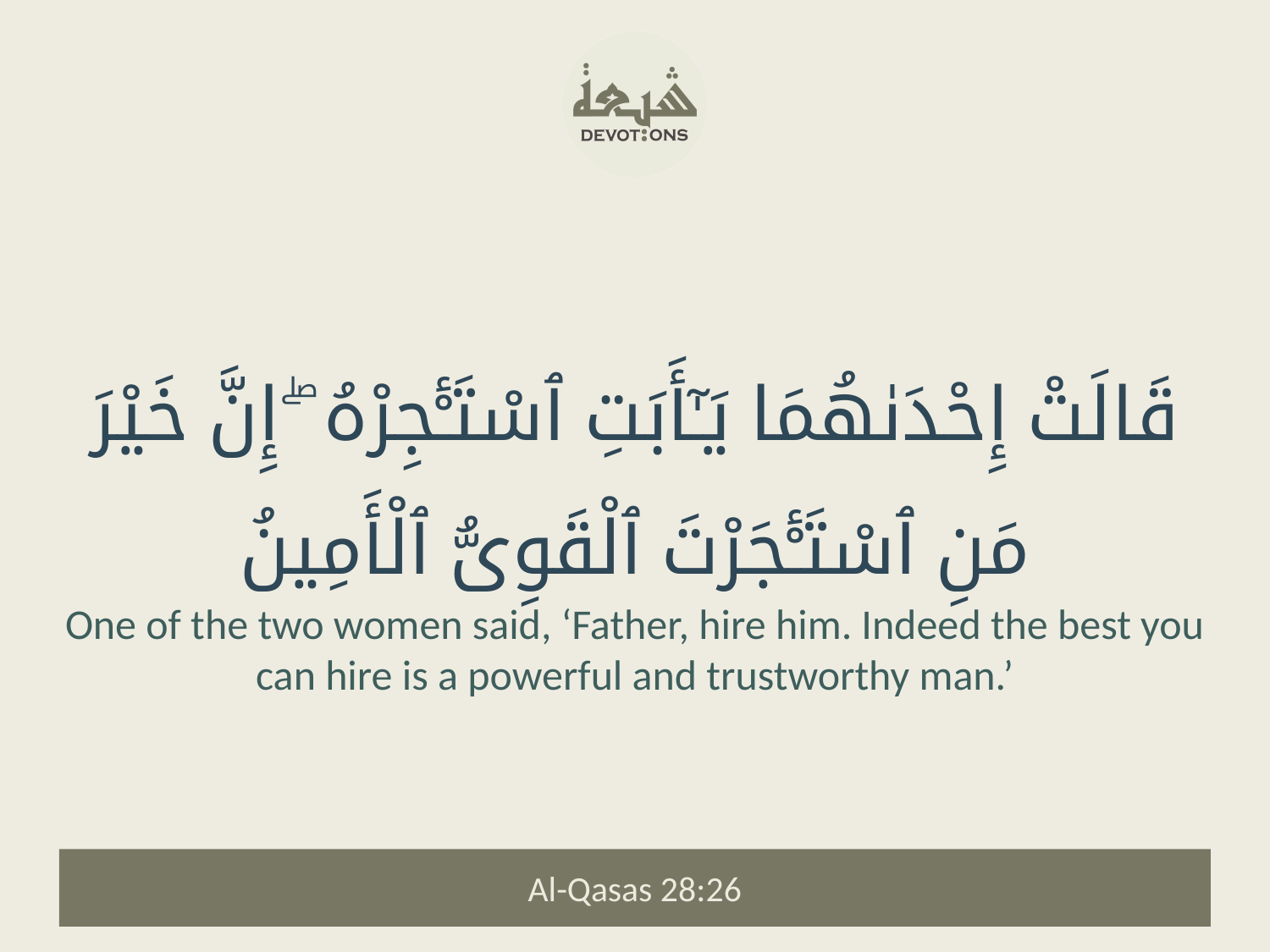

قَالَتْ إِحْدَىٰهُمَا يَـٰٓأَبَتِ ٱسْتَـْٔجِرْهُ ۖ إِنَّ خَيْرَ مَنِ ٱسْتَـْٔجَرْتَ ٱلْقَوِىُّ ٱلْأَمِينُ
One of the two women said, ‘Father, hire him. Indeed the best you can hire is a powerful and trustworthy man.’
Al-Qasas 28:26